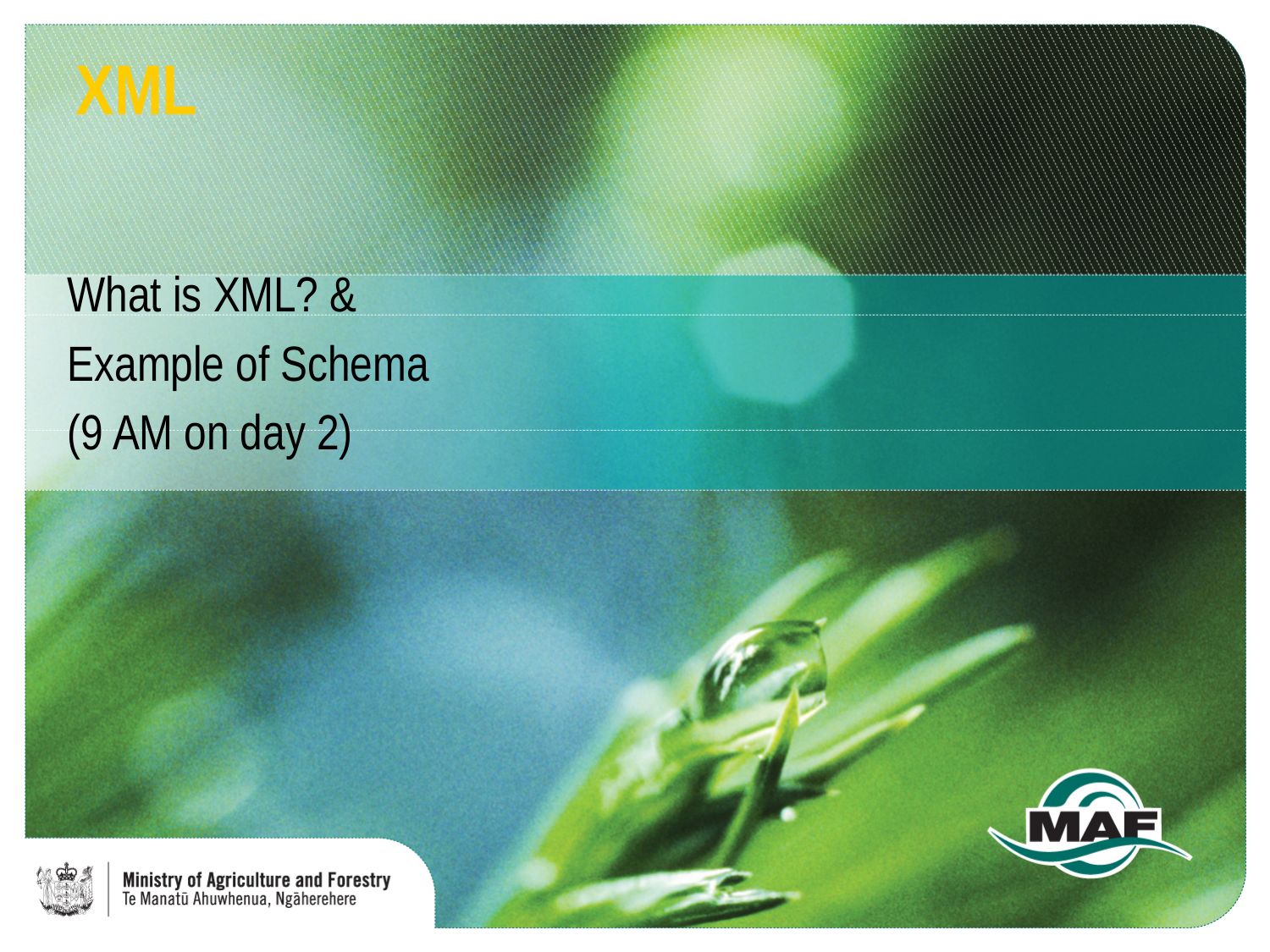

What is XML? &
Example of Schema
(9 AM on day 2)
XML